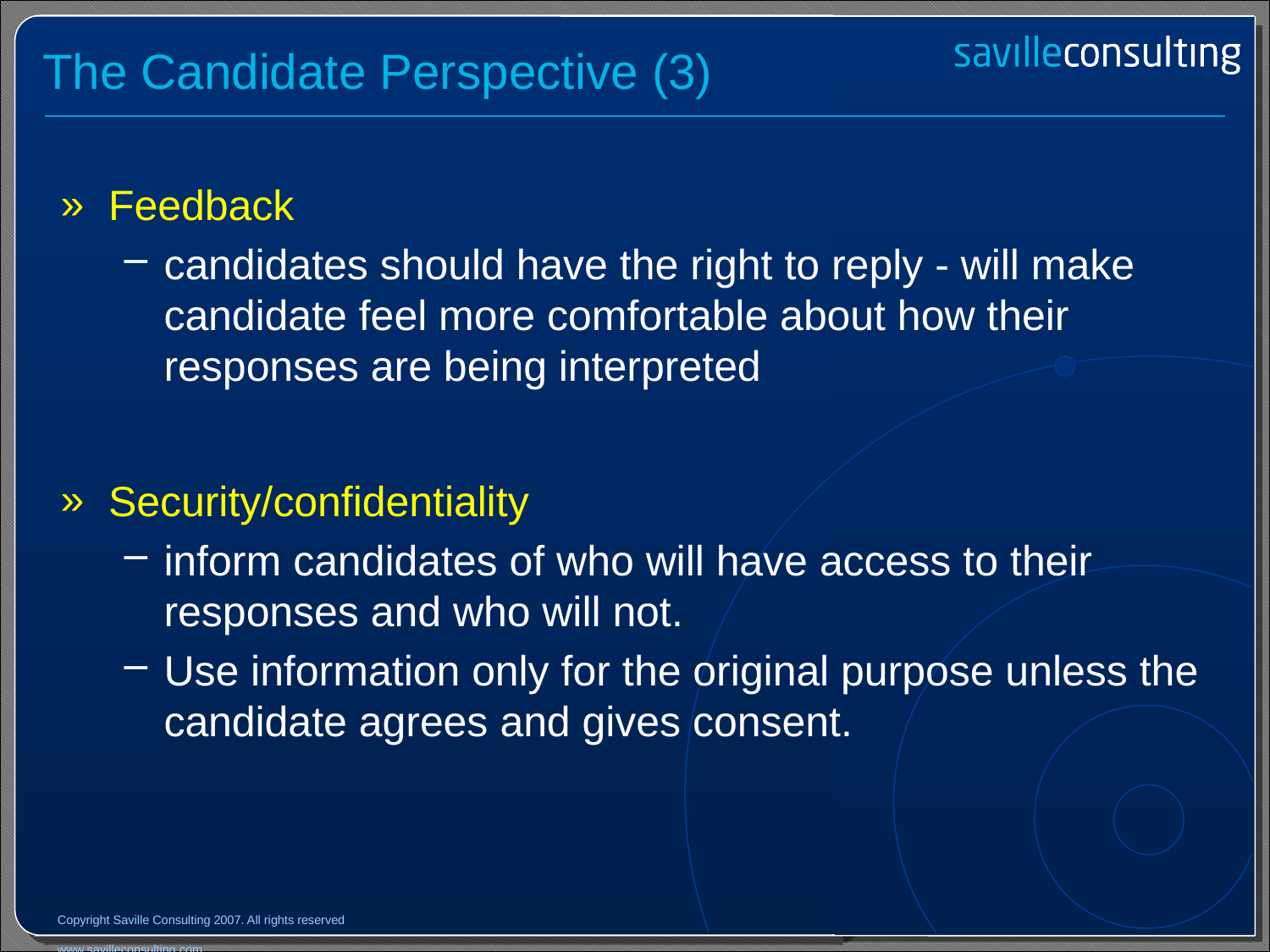

# The Candidate Perspective (3)
Feedback
candidates should have the right to reply - will make candidate feel more comfortable about how their responses are being interpreted

Security/confidentiality
inform candidates of who will have access to their responses and who will not.
Use information only for the original purpose unless the candidate agrees and gives consent.